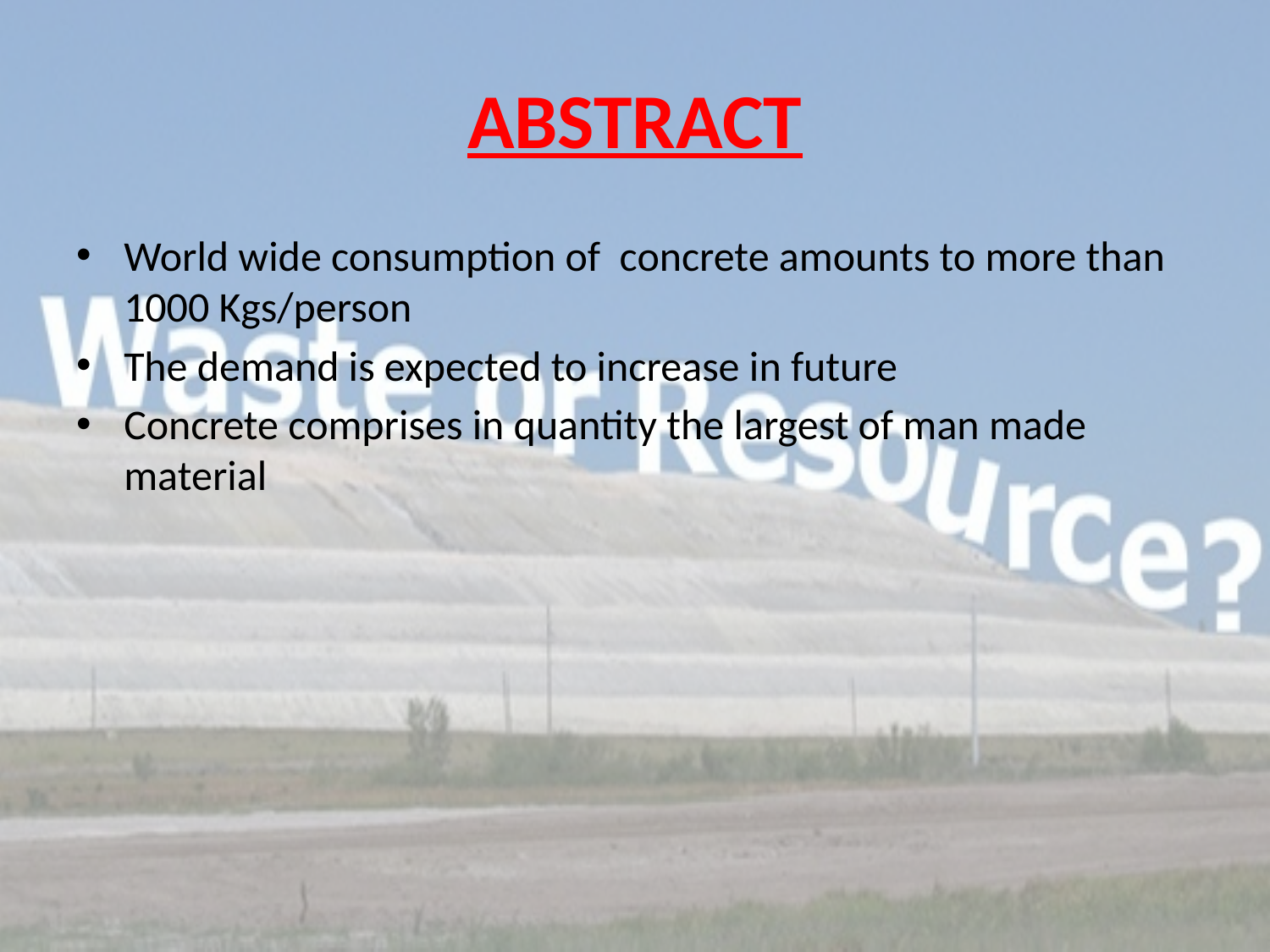

# ABSTRACT
World wide consumption of  concrete amounts to more than 1000 Kgs/person
The demand is expected to increase in future
Concrete comprises in quantity the largest of man made material